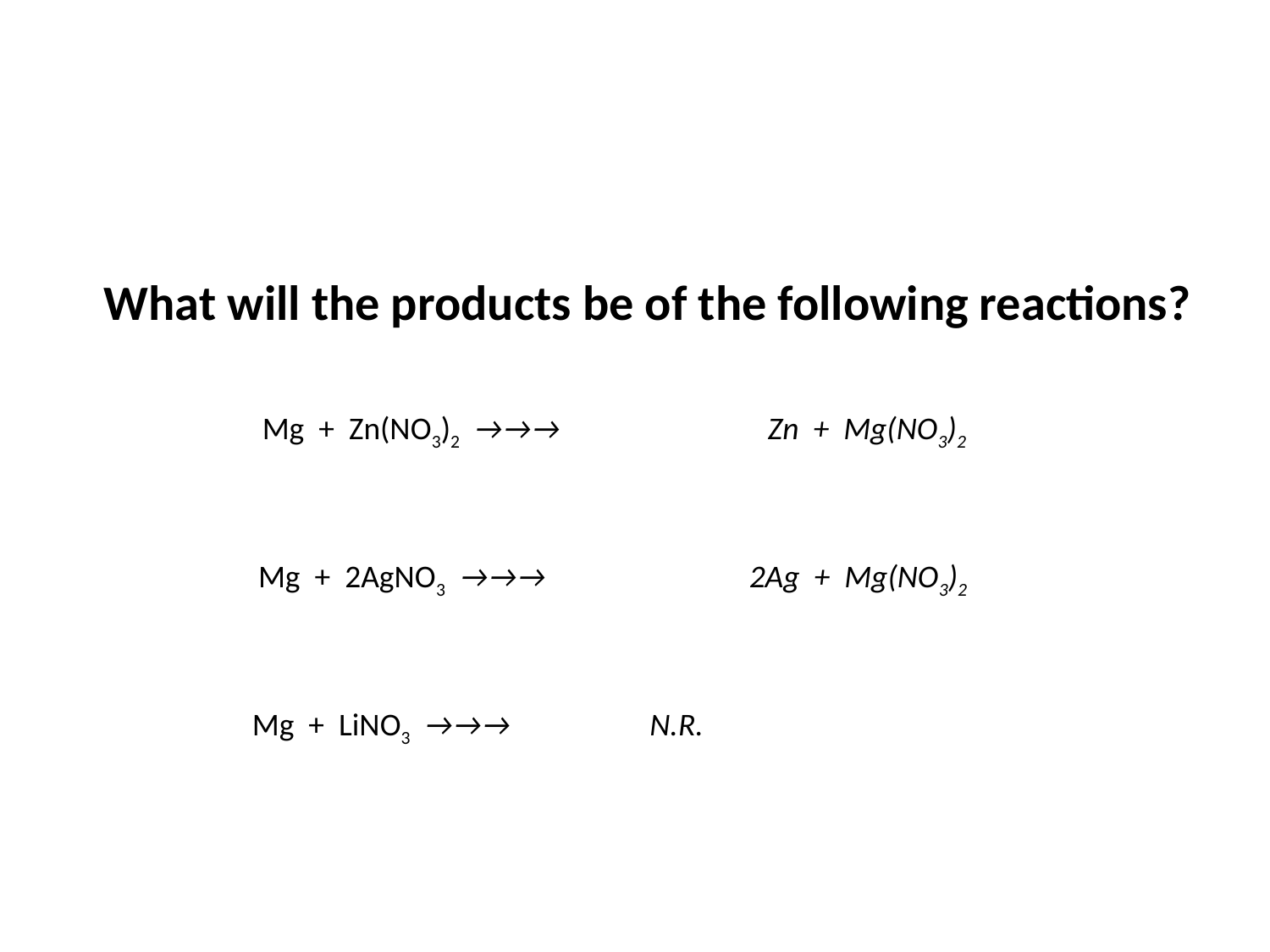

What will the products be of the following reactions?
Mg  +  Zn(NO3)2  →→→
Zn  +  Mg(NO3)2
Mg  +  2AgNO3  →→→
2Ag  +  Mg(NO3)2
Mg  +  LiNO3  →→→
N.R.